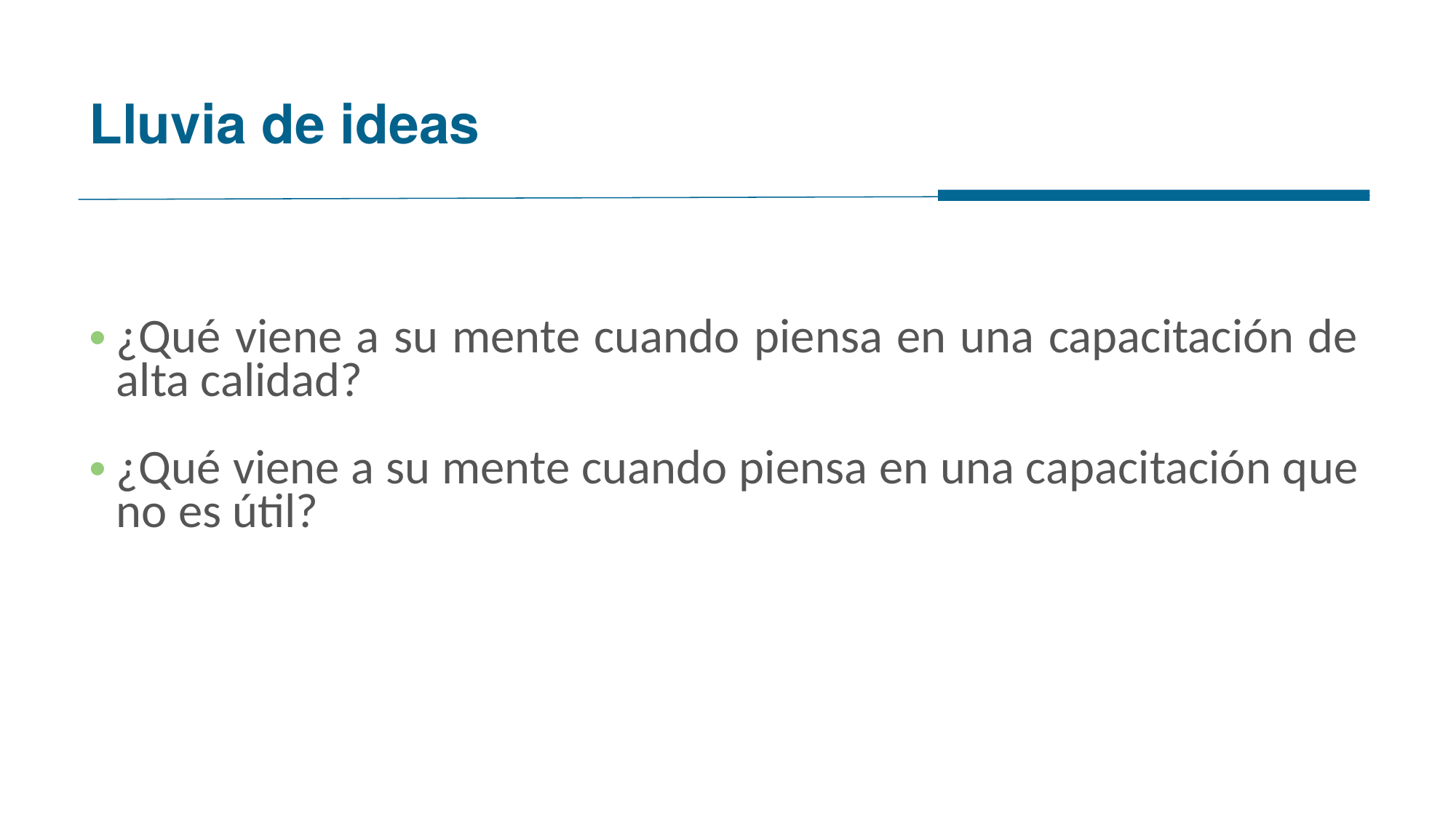

# Lluvia de ideas
¿Qué viene a su mente cuando piensa en una capacitación de alta calidad?

¿Qué viene a su mente cuando piensa en una capacitación que no es útil?